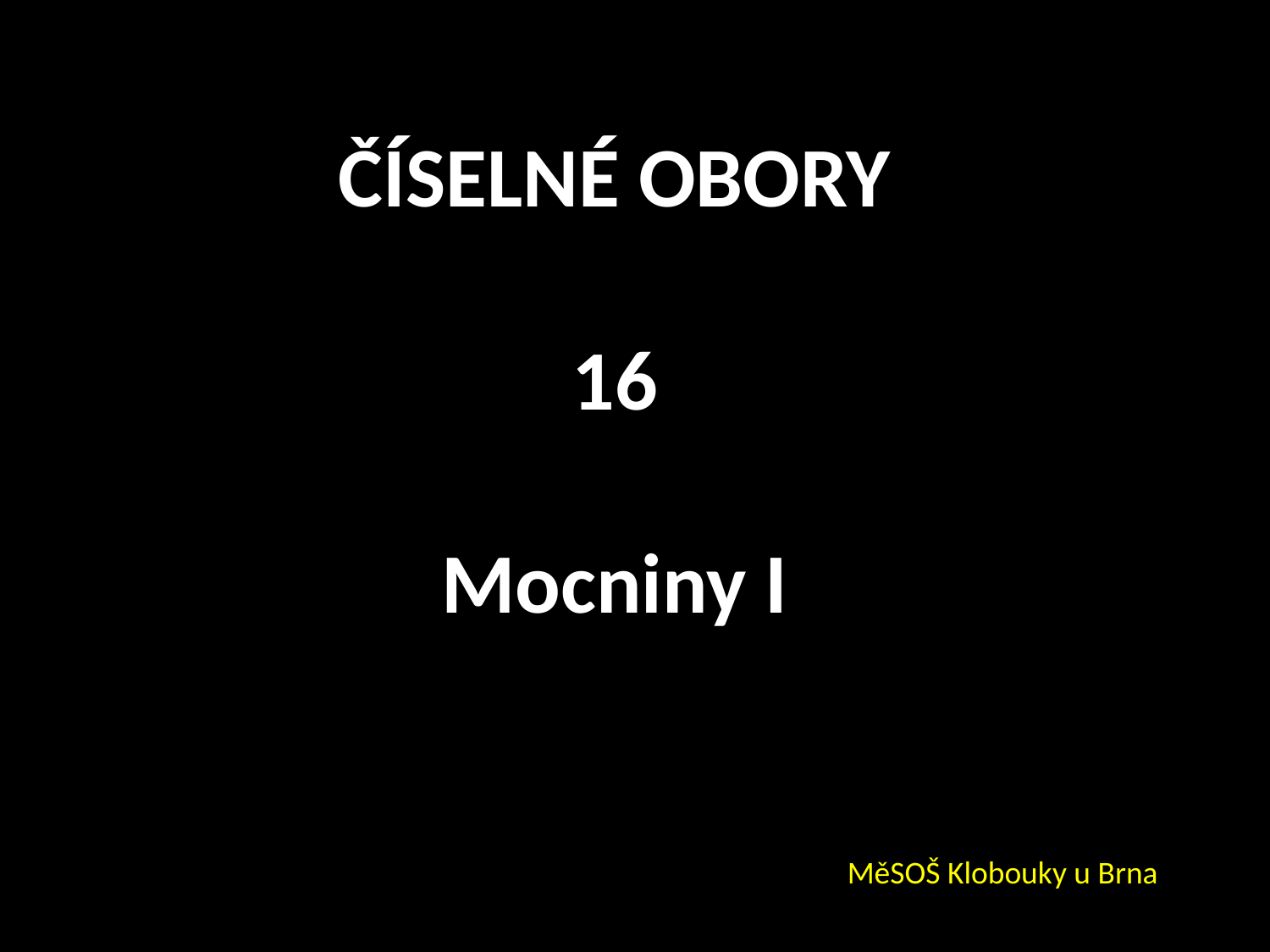

ČÍSELNÉ OBORY

16

Mocniny I

MěSOŠ Klobouky u Brna